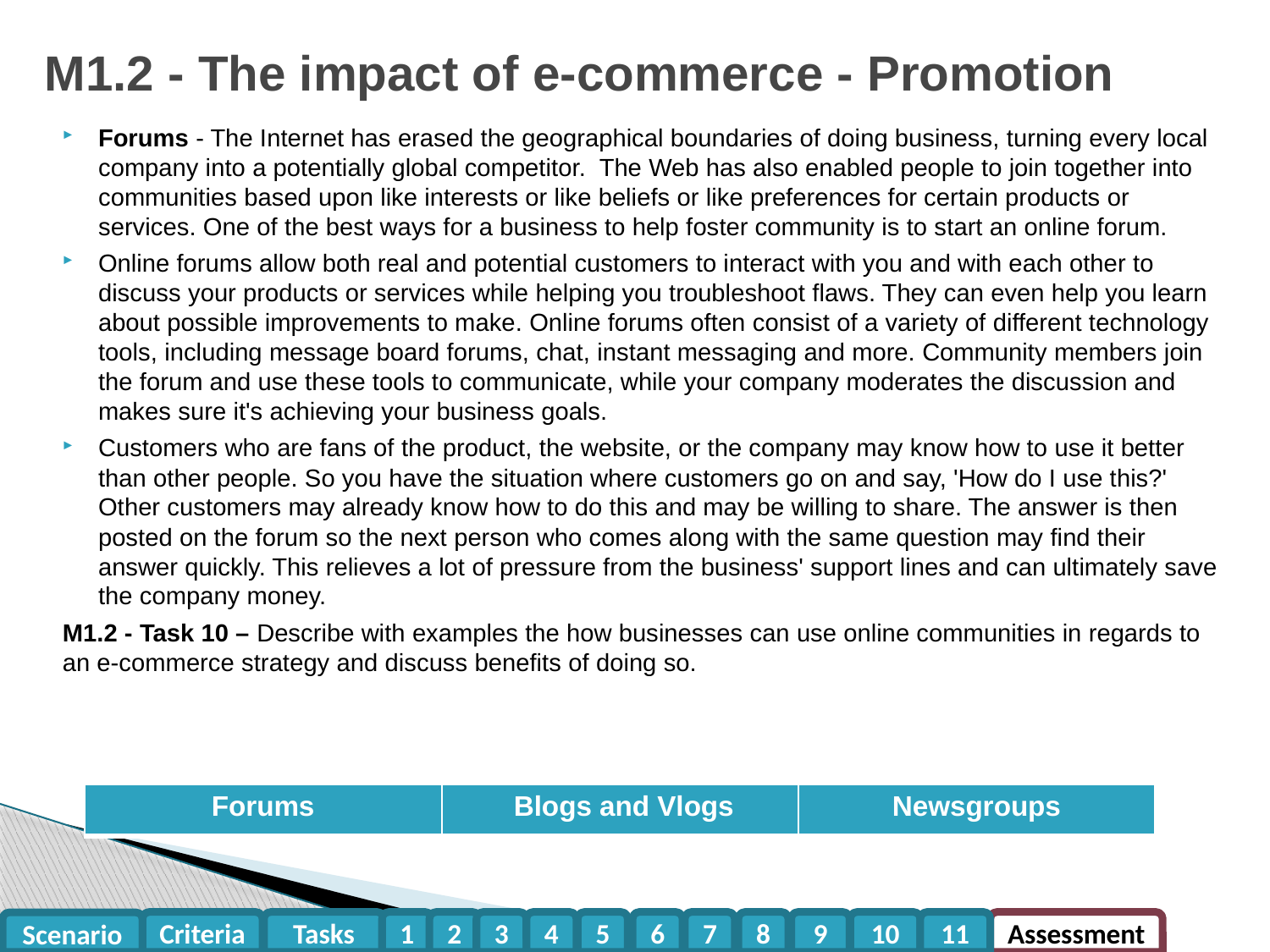

# M1.2 - The impact of e-commerce - Promotion
Forums - The Internet has erased the geographical boundaries of doing business, turning every local company into a potentially global competitor.  The Web has also enabled people to join together into communities based upon like interests or like beliefs or like preferences for certain products or services. One of the best ways for a business to help foster community is to start an online forum.
Online forums allow both real and potential customers to interact with you and with each other to discuss your products or services while helping you troubleshoot flaws. They can even help you learn about possible improvements to make. Online forums often consist of a variety of different technology tools, including message board forums, chat, instant messaging and more. Community members join the forum and use these tools to communicate, while your company moderates the discussion and makes sure it's achieving your business goals.
Customers who are fans of the product, the website, or the company may know how to use it better than other people. So you have the situation where customers go on and say, 'How do I use this?' Other customers may already know how to do this and may be willing to share. The answer is then posted on the forum so the next person who comes along with the same question may find their answer quickly. This relieves a lot of pressure from the business' support lines and can ultimately save the company money.
M1.2 - Task 10 – Describe with examples the how businesses can use online communities in regards to an e-commerce strategy and discuss benefits of doing so.

| Forums | Blogs and Vlogs | Newsgroups |
| --- | --- | --- |